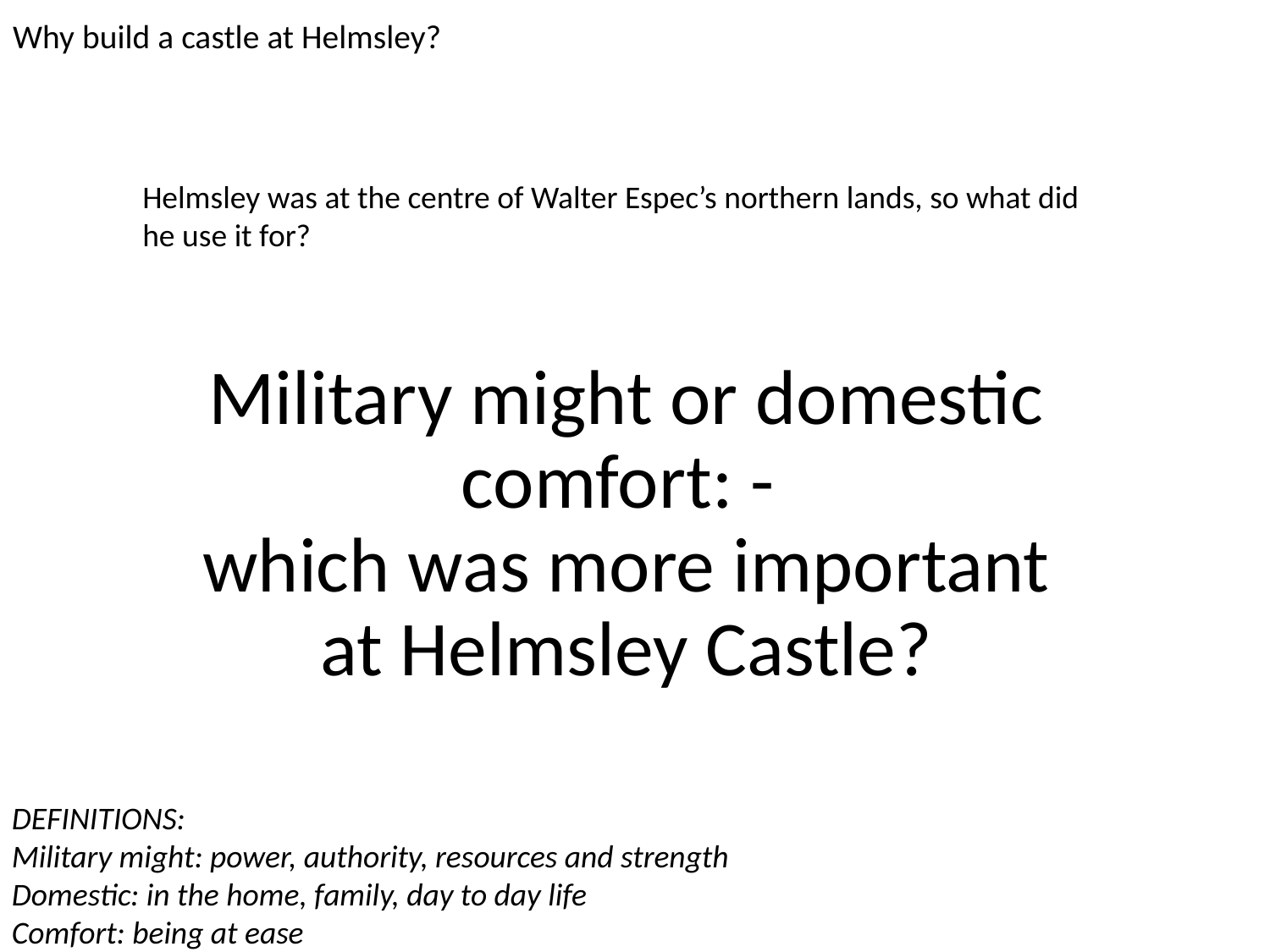

Why build a castle at Helmsley?
Helmsley was at the centre of Walter Espec’s northern lands, so what did he use it for?
Military might or domestic comfort: -
which was more important at Helmsley Castle?
DEFINITIONS:
Military might: power, authority, resources and strength
Domestic: in the home, family, day to day life
Comfort: being at ease